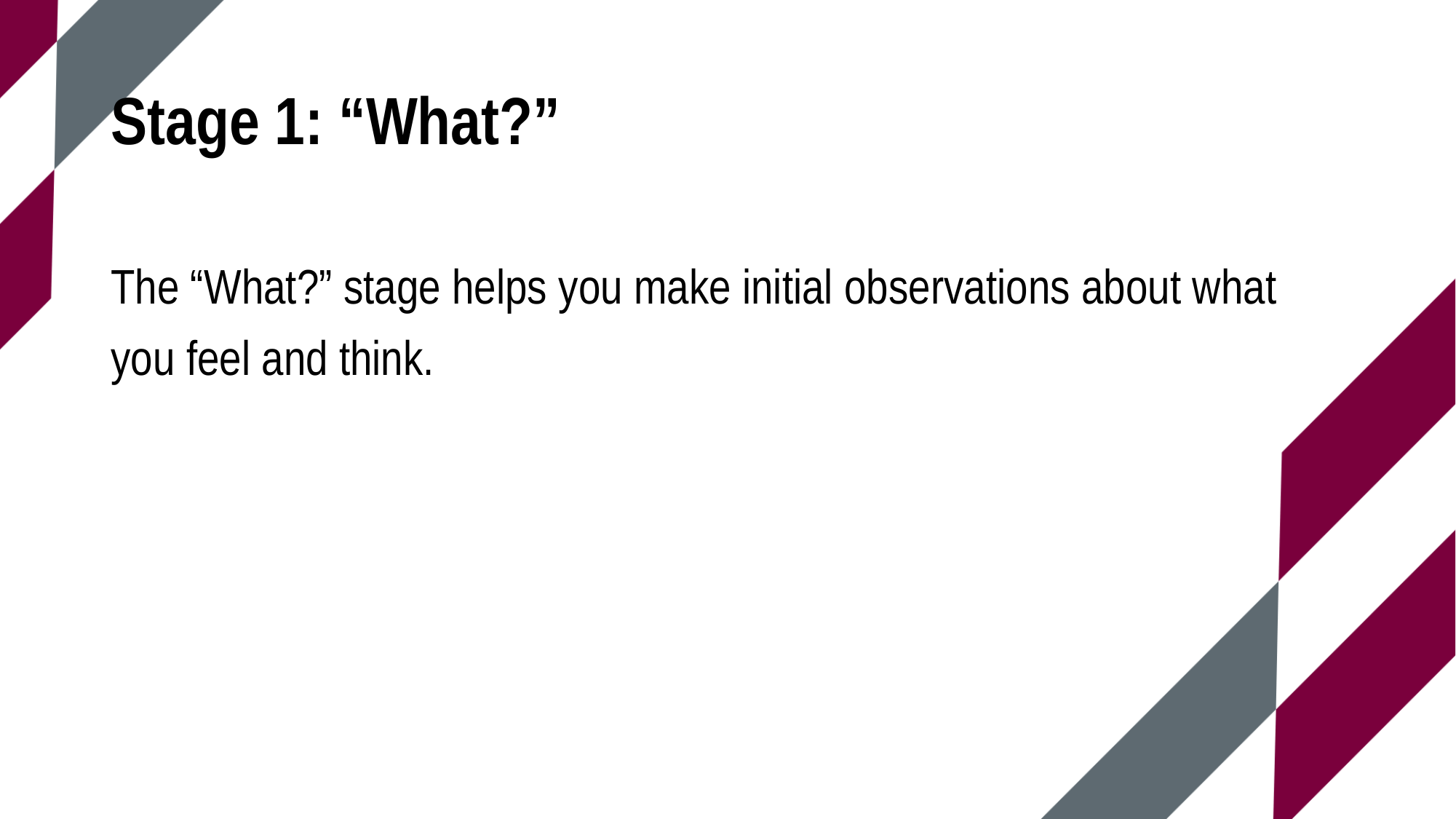

# Stage 1: “What?”
The “What?” stage helps you make initial observations about what you feel and think.